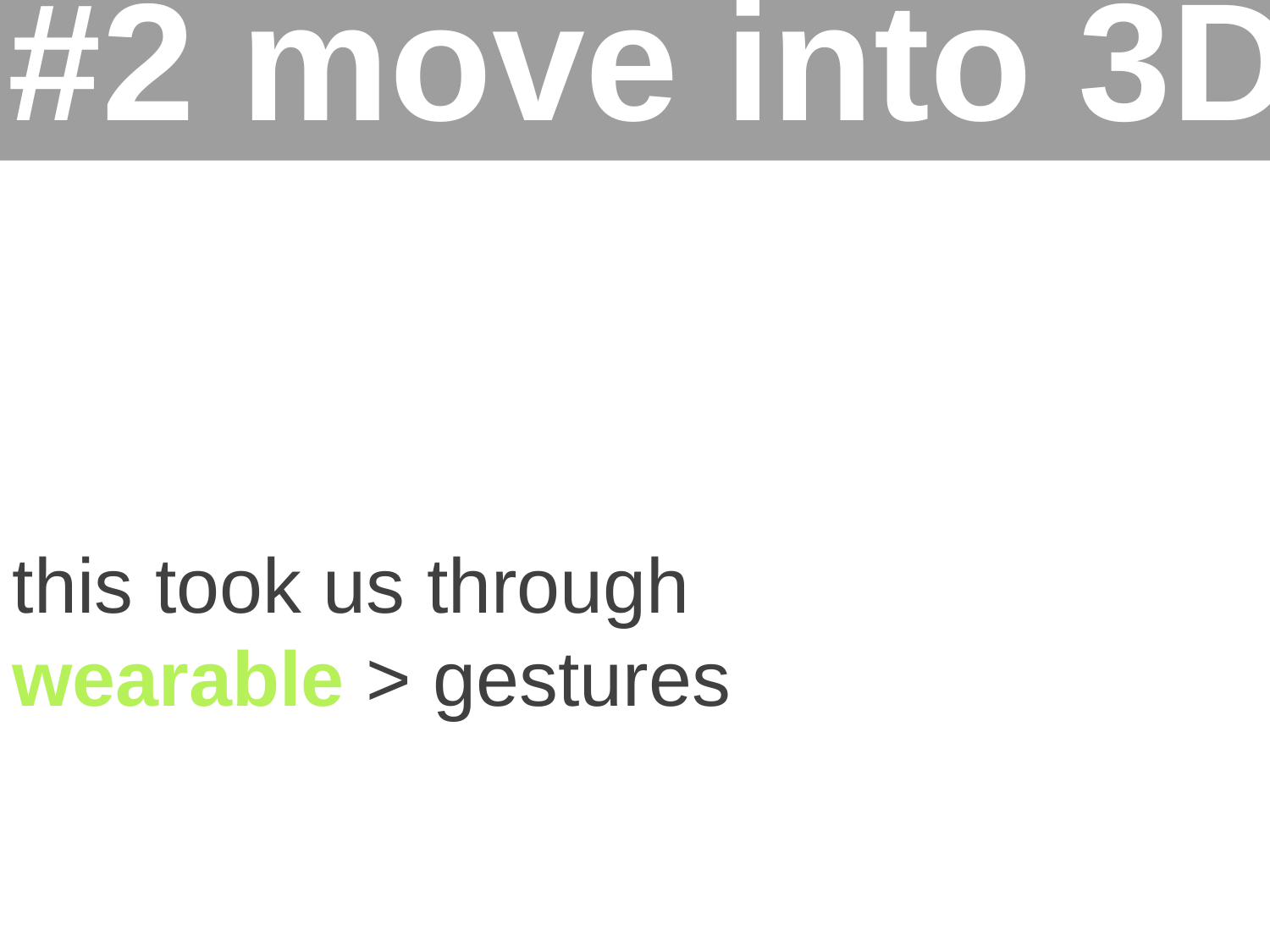

#2 move into 3D
this took us through
wearable > gestures